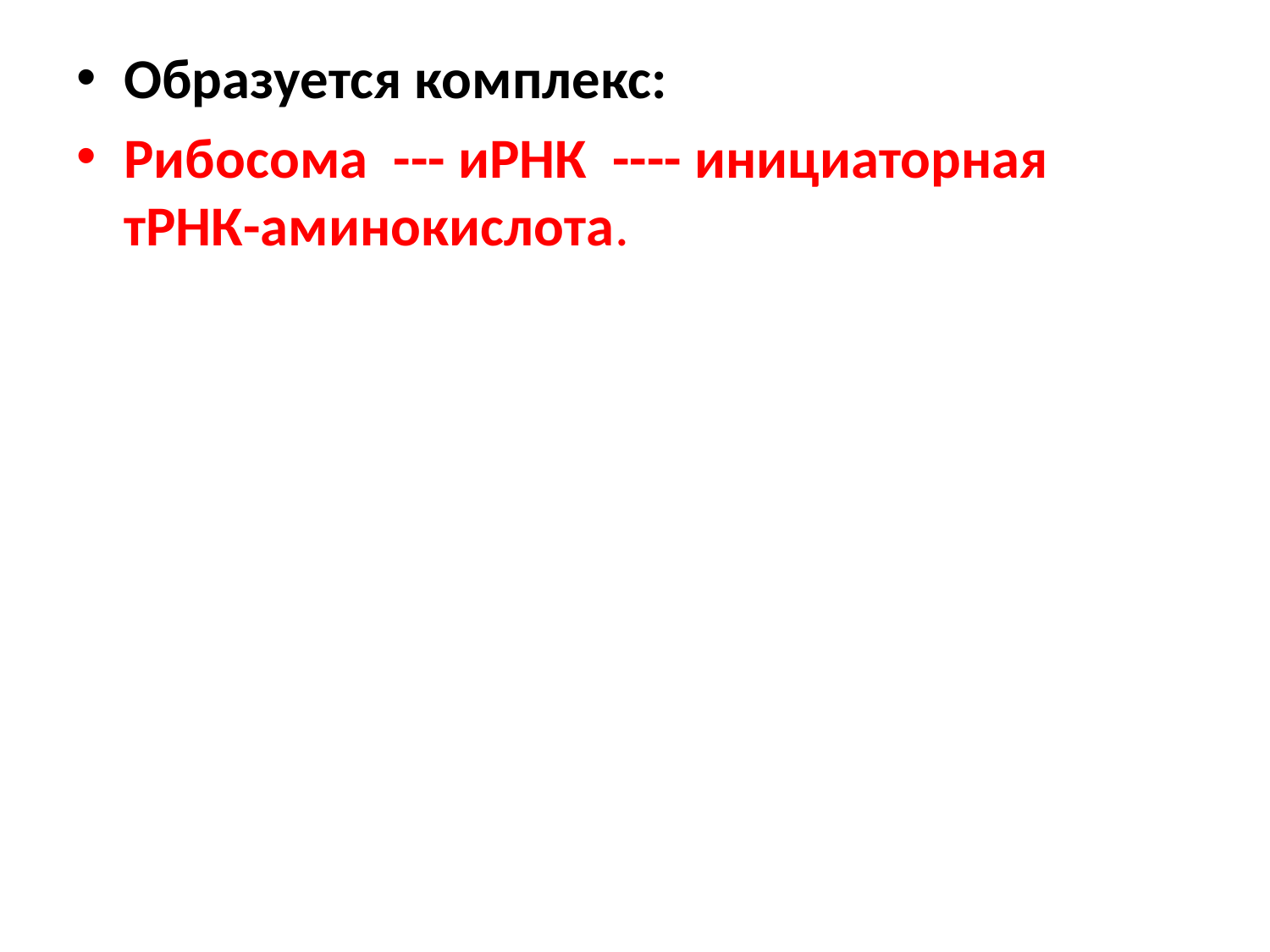

Образуется комплекс:
Рибосома  --- иРНК  ---- инициаторная тРНК-аминокислота.